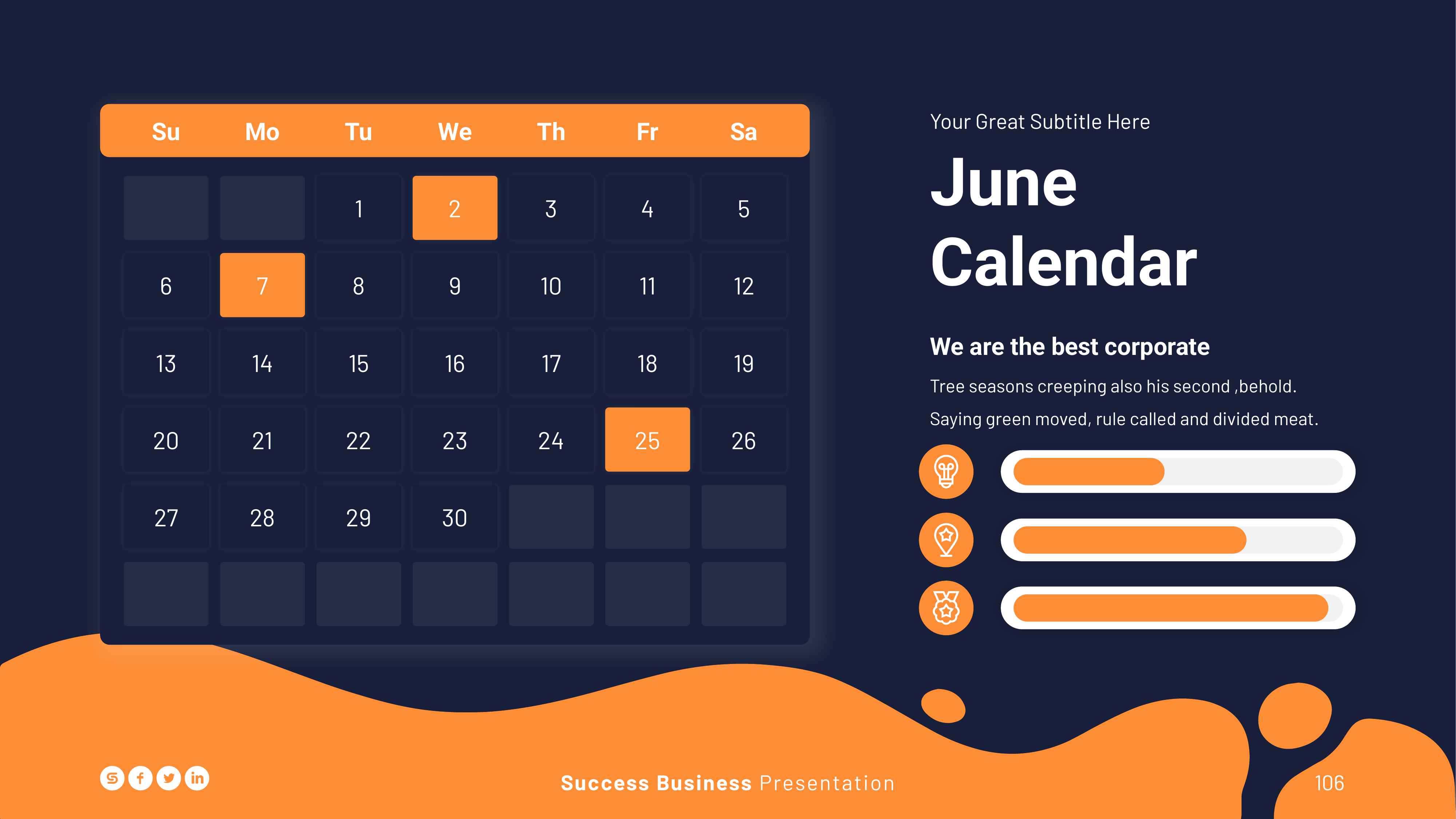

Your Great Subtitle Here
June
Calendar

Su
Mo
Tu
We
Th
Fr
Sa

1
2
3
4
5
6
7
8
9
10
11
12
We are the best corporate
Tree seasons creeping also his second ,behold. Saying green moved, rule called and divided meat.
13
14
15
16
17
18
19
20
21
22
23
24
25
26

27
28
29
30

106
Success Business Presentation